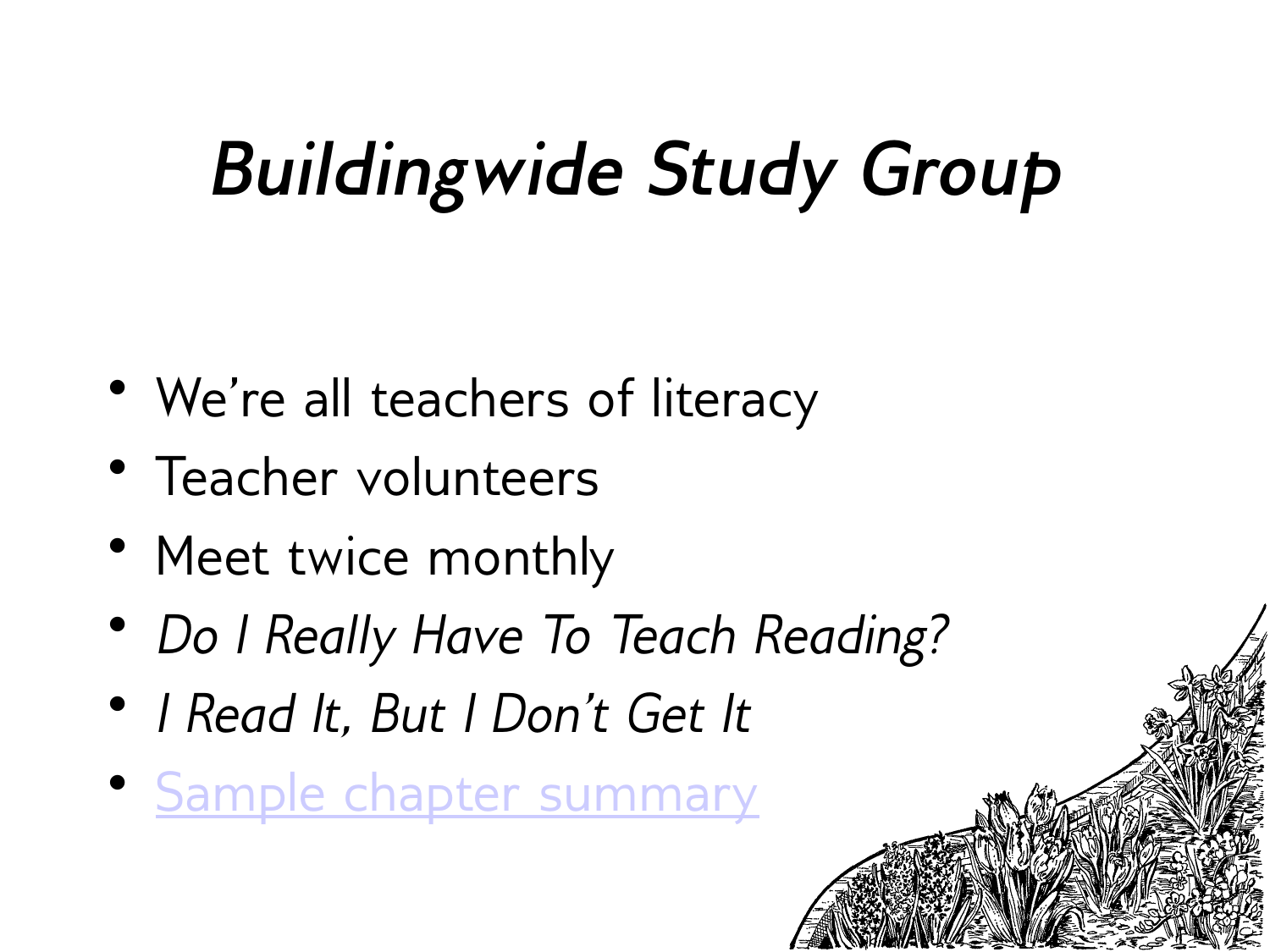

# Buildingwide Study Group

We’re all teachers of literacy
Teacher volunteers
Meet twice monthly
Do I Really Have To Teach Reading?
I Read It, But I Don’t Get It
Sample chapter summary